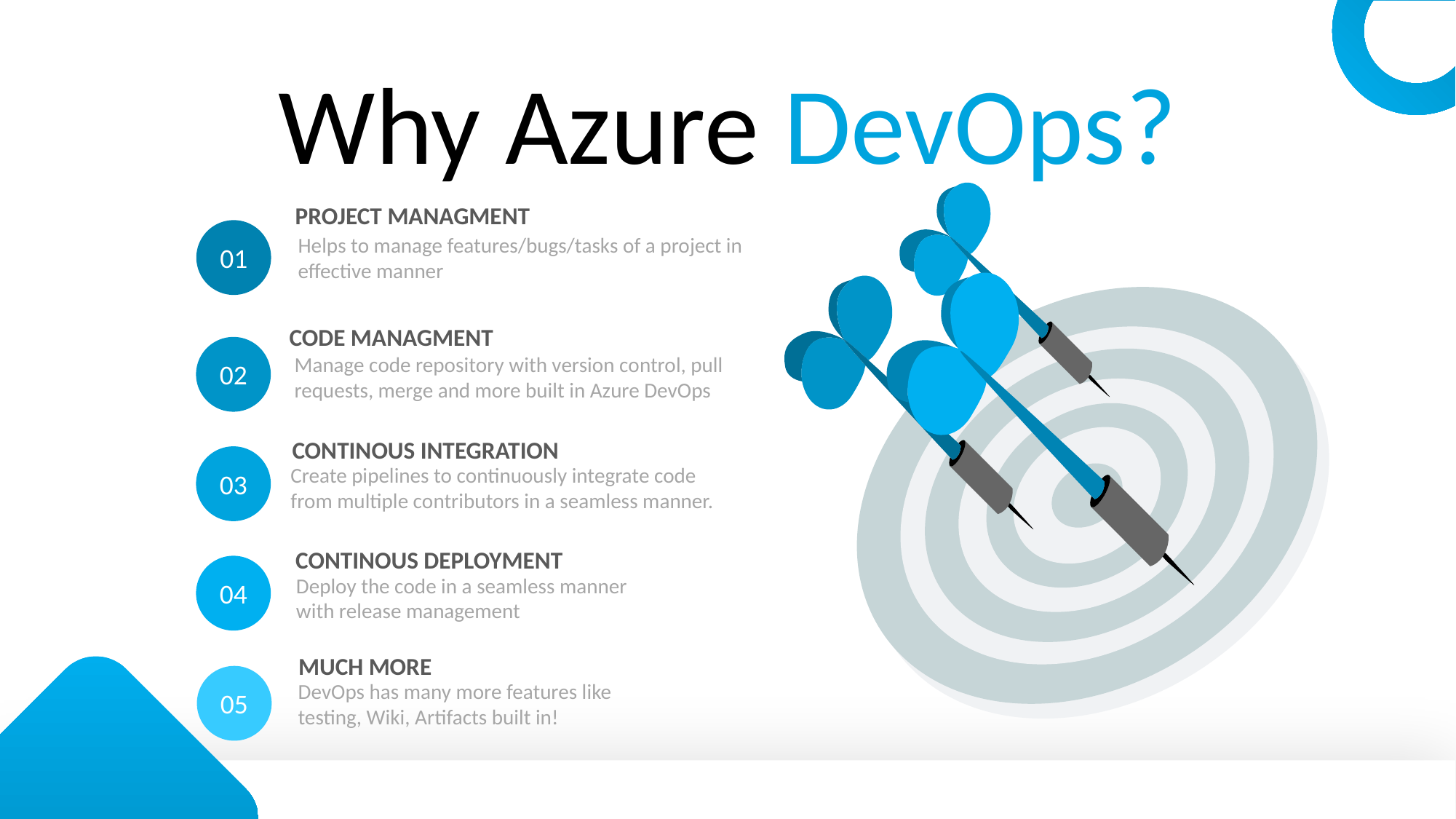

Why Azure DevOps?

PROJECT MANAGMENT

Helps to manage features/bugs/tasks of a project in effective manner
01

CODE MANAGMENT

Manage code repository with version control, pull requests, merge and more built in Azure DevOps
02
CONTINOUS INTEGRATION

Create pipelines to continuously integrate code from multiple contributors in a seamless manner.
03
CONTINOUS DEPLOYMENT

Deploy the code in a seamless manner with release management
04
MUCH MORE

DevOps has many more features like testing, Wiki, Artifacts built in!
05